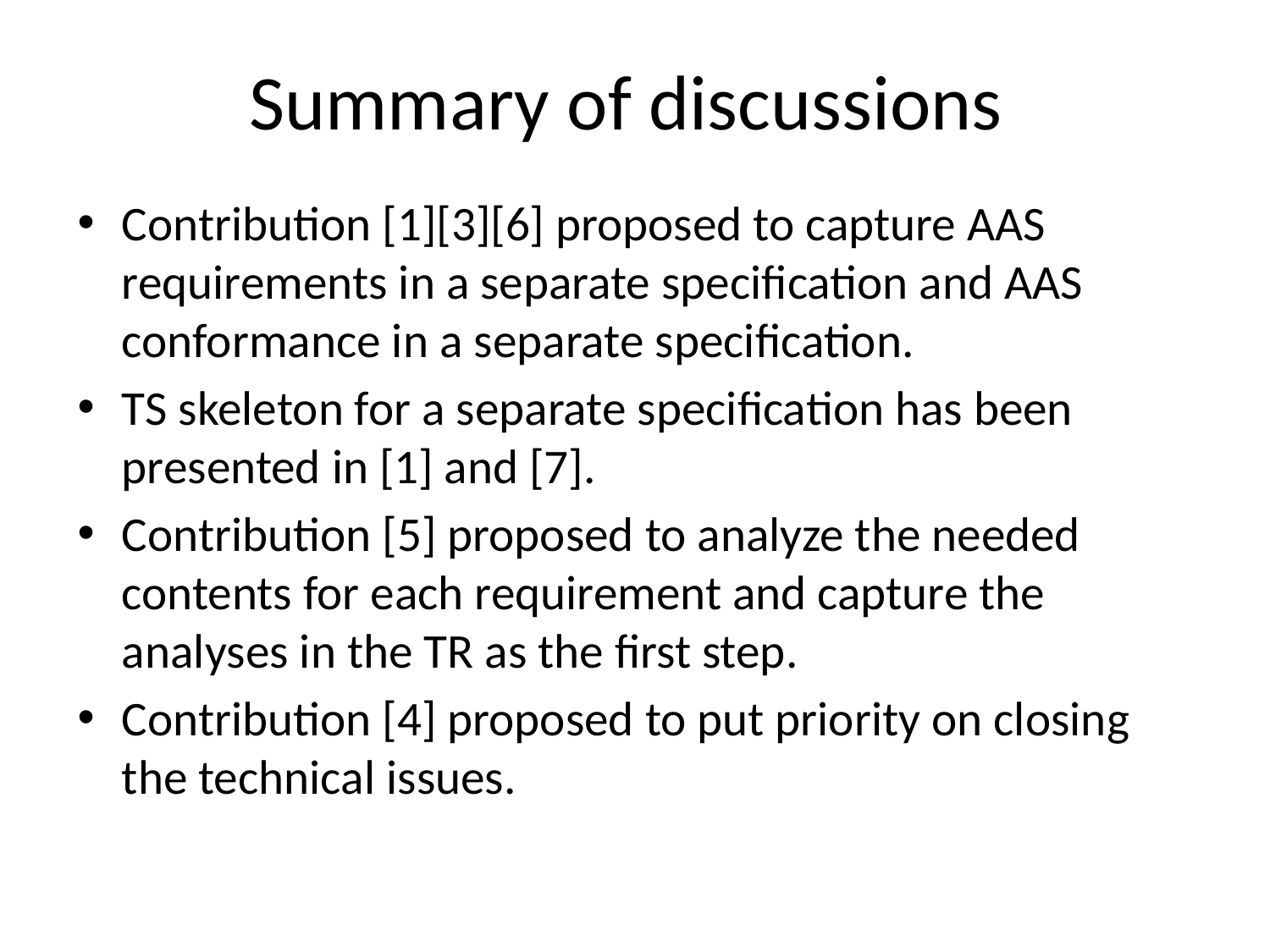

# Summary of discussions
Contribution [1][3][6] proposed to capture AAS requirements in a separate specification and AAS conformance in a separate specification.
TS skeleton for a separate specification has been presented in [1] and [7].
Contribution [5] proposed to analyze the needed contents for each requirement and capture the analyses in the TR as the first step.
Contribution [4] proposed to put priority on closing the technical issues.